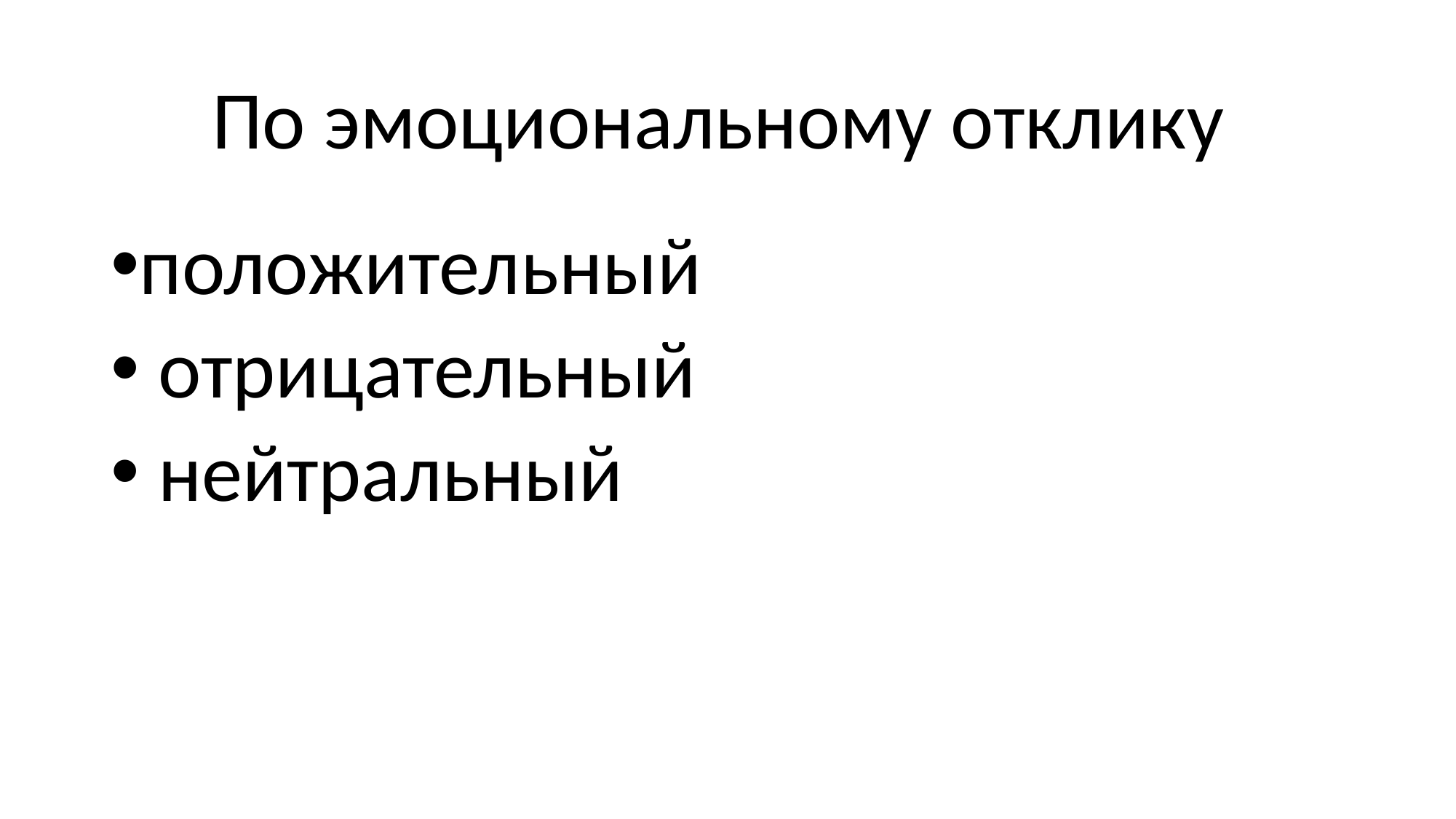

# По эмоциональному отклику
положительный
 отрицательный
 нейтральный